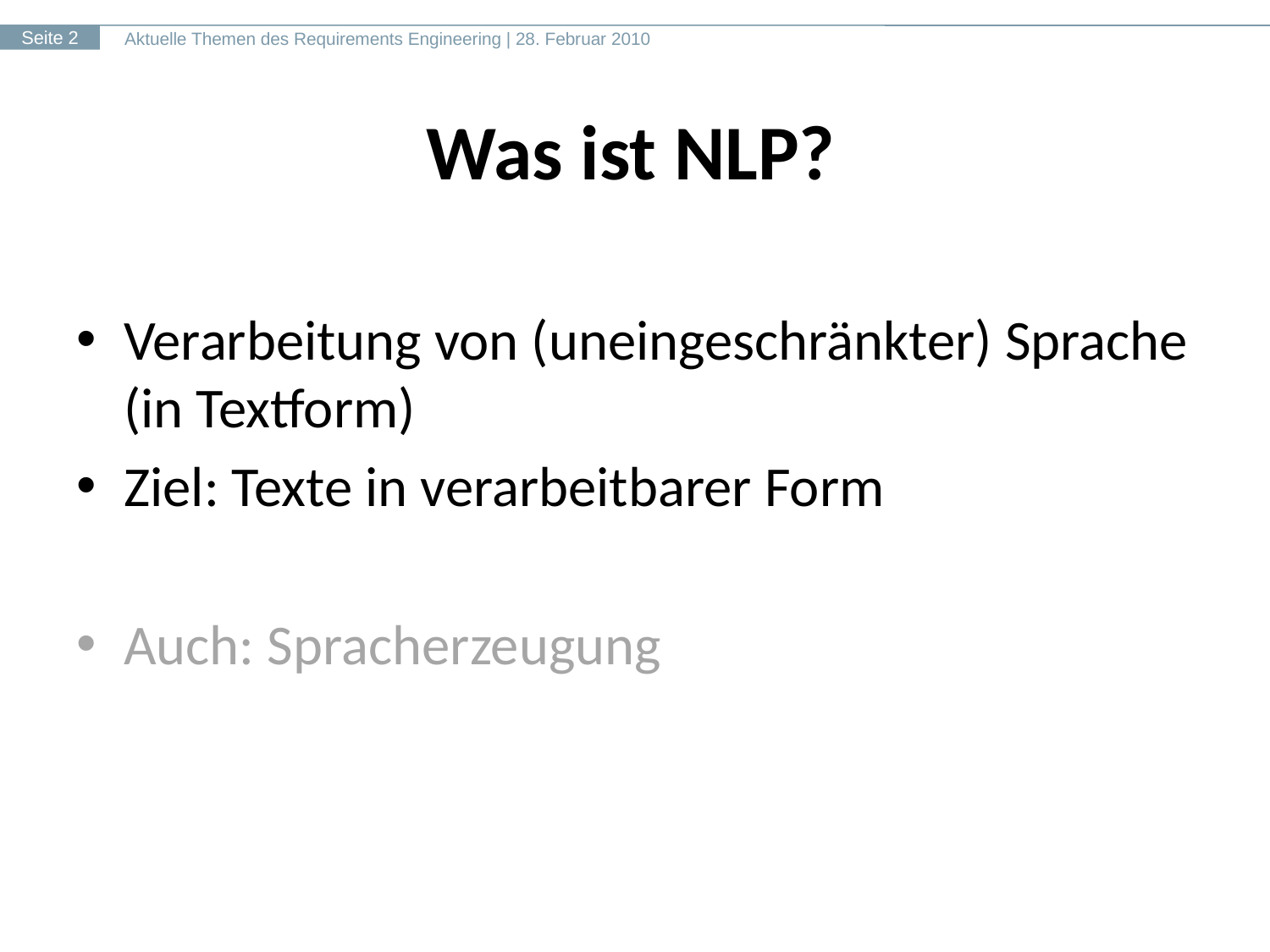

# Was ist NLP?
Verarbeitung von (uneingeschränkter) Sprache (in Textform)
Ziel: Texte in verarbeitbarer Form

Auch: Spracherzeugung